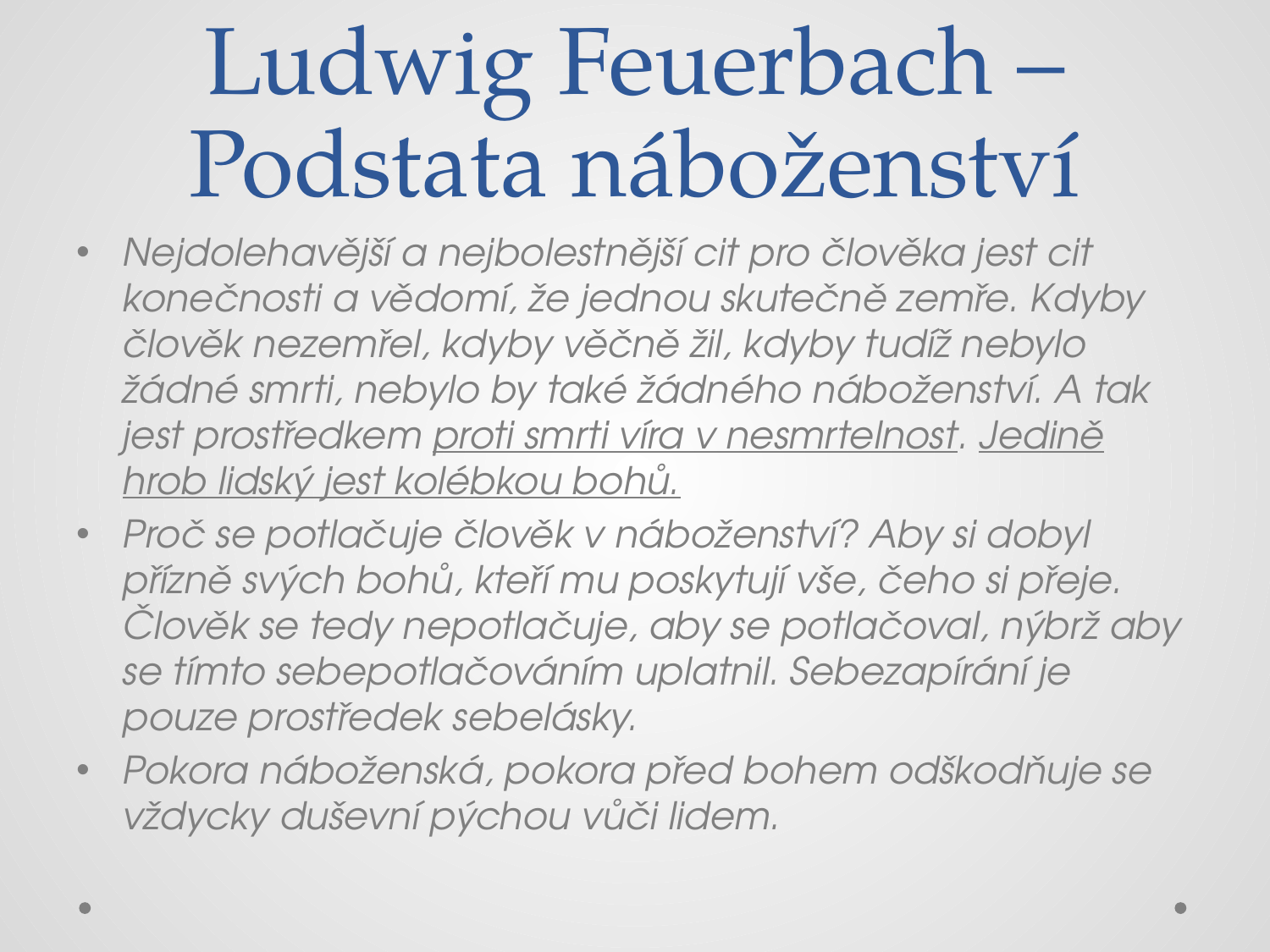

# Ludwig Feuerbach – Podstata náboženství
Nejdolehavější a nejbolestnější cit pro člověka jest cit konečnosti a vědomí, že jednou skutečně zemře. Kdyby člověk nezemřel, kdyby věčně žil, kdyby tudíž nebylo žádné smrti, nebylo by také žádného náboženství. A tak jest prostředkem proti smrti víra v nesmrtelnost. Jedině hrob lidský jest kolébkou bohů.
Proč se potlačuje člověk v náboženství? Aby si dobyl přízně svých bohů, kteří mu poskytují vše, čeho si přeje. Člověk se tedy nepotlačuje, aby se potlačoval, nýbrž aby se tímto sebepotlačováním uplatnil. Sebezapírání je pouze prostředek sebelásky.
Pokora náboženská, pokora před bohem odškodňuje se vždycky duševní pýchou vůči lidem.